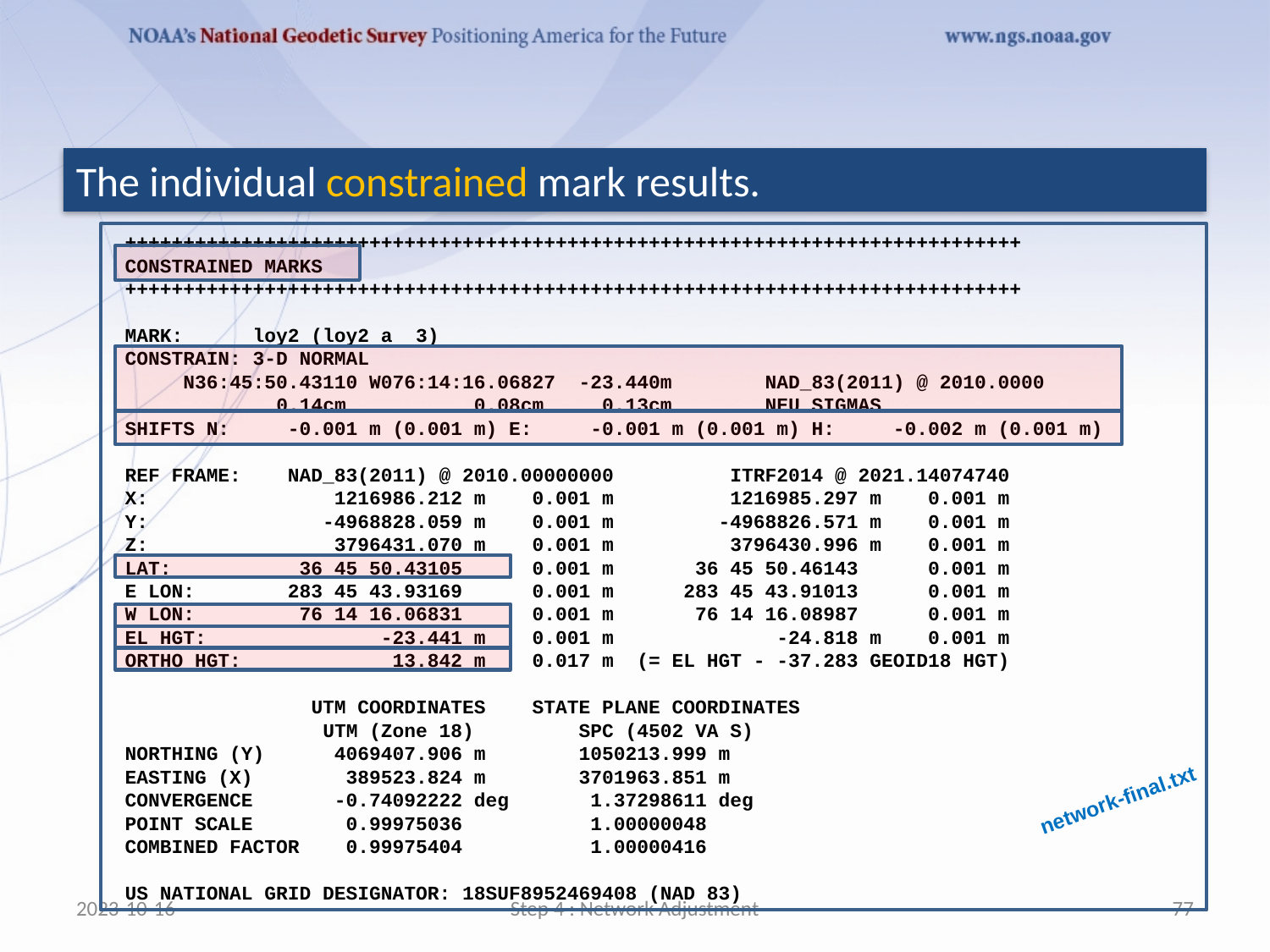

The individual constrained mark results.
 +++++++++++++++++++++++++++++++++++++++++++++++++++++++++++++++++++++++++++++
 CONSTRAINED MARKS
 +++++++++++++++++++++++++++++++++++++++++++++++++++++++++++++++++++++++++++++

 MARK:      loy2 (loy2 a  3)
 CONSTRAIN: 3-D NORMAL
      N36:45:50.43110 W076:14:16.06827  -23.440m        NAD_83(2011) @ 2010.0000
              0.14cm           0.08cm     0.13cm        NEU SIGMAS
 SHIFTS N:     -0.001 m (0.001 m) E:     -0.001 m (0.001 m) H:     -0.002 m (0.001 m)

 REF FRAME:    NAD_83(2011) @ 2010.00000000          ITRF2014 @ 2021.14074740
 X:                1216986.212 m    0.001 m          1216985.297 m    0.001 m
 Y:               -4968828.059 m    0.001 m         -4968826.571 m    0.001 m
 Z:                3796431.070 m    0.001 m          3796430.996 m    0.001 m
 LAT:           36 45 50.43105      0.001 m       36 45 50.46143      0.001 m
 E LON:        283 45 43.93169      0.001 m      283 45 43.91013      0.001 m
 W LON:         76 14 16.06831      0.001 m       76 14 16.08987      0.001 m
 EL HGT:               -23.441 m    0.001 m              -24.818 m    0.001 m
 ORTHO HGT:             13.842 m    0.017 m  (= EL HGT - -37.283 GEOID18 HGT)

                 UTM COORDINATES    STATE PLANE COORDINATES
                  UTM (Zone 18)         SPC (4502 VA S)
 NORTHING (Y)      4069407.906 m        1050213.999 m
 EASTING (X)        389523.824 m        3701963.851 m
 CONVERGENCE       -0.74092222 deg       1.37298611 deg
 POINT SCALE        0.99975036           1.00000048
 COMBINED FACTOR    0.99975404           1.00000416

 US NATIONAL GRID DESIGNATOR: 18SUF8952469408 (NAD 83)

network-final.txt
2023-10-16
Step 4 : Network Adjustment
77